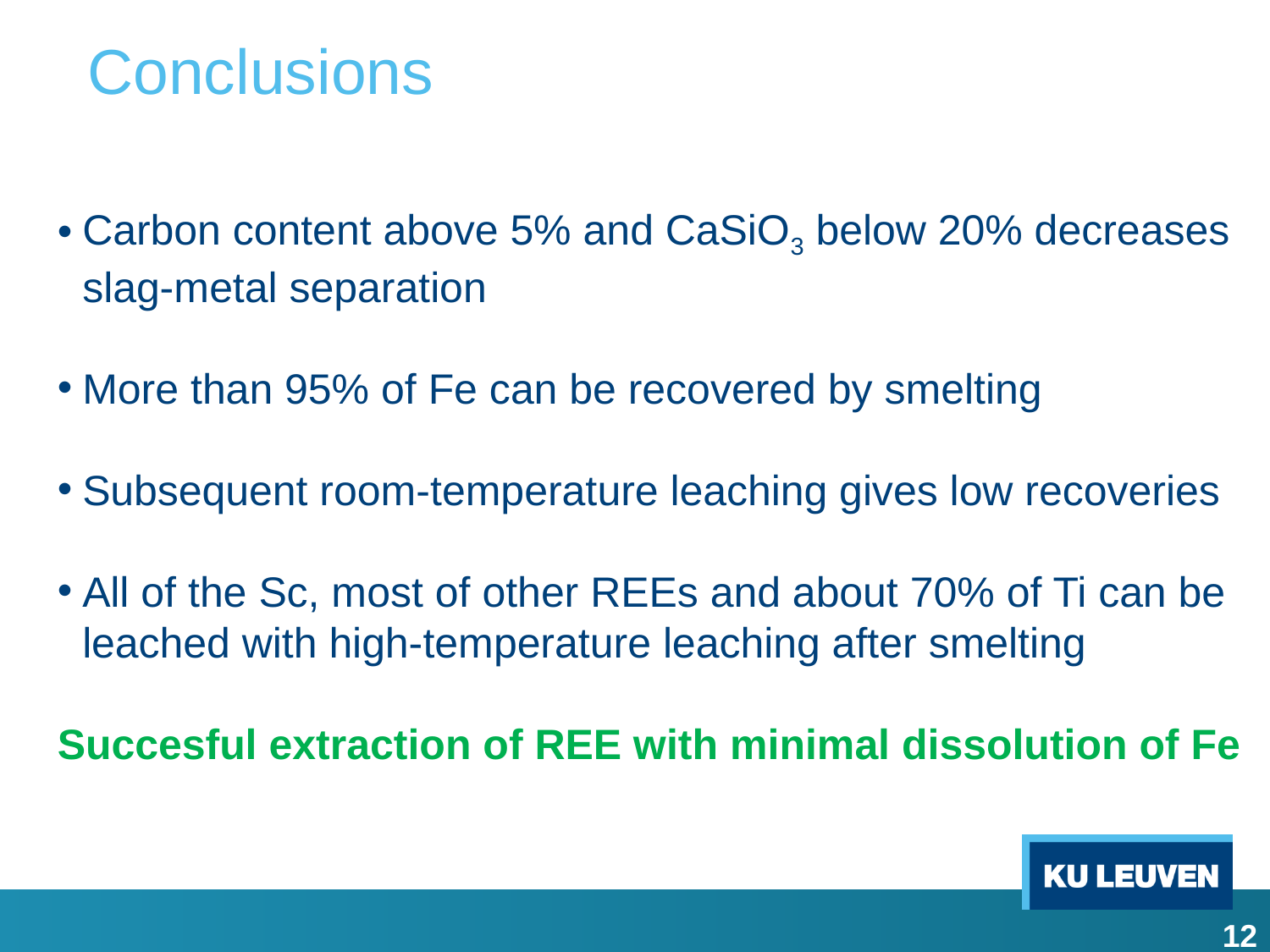

Conclusions
Carbon content above 5% and CaSiO3 below 20% decreases slag-metal separation

More than 95% of Fe can be recovered by smelting

Subsequent room-temperature leaching gives low recoveries

All of the Sc, most of other REEs and about 70% of Ti can be leached with high-temperature leaching after smelting

Succesful extraction of REE with minimal dissolution of Fe

12